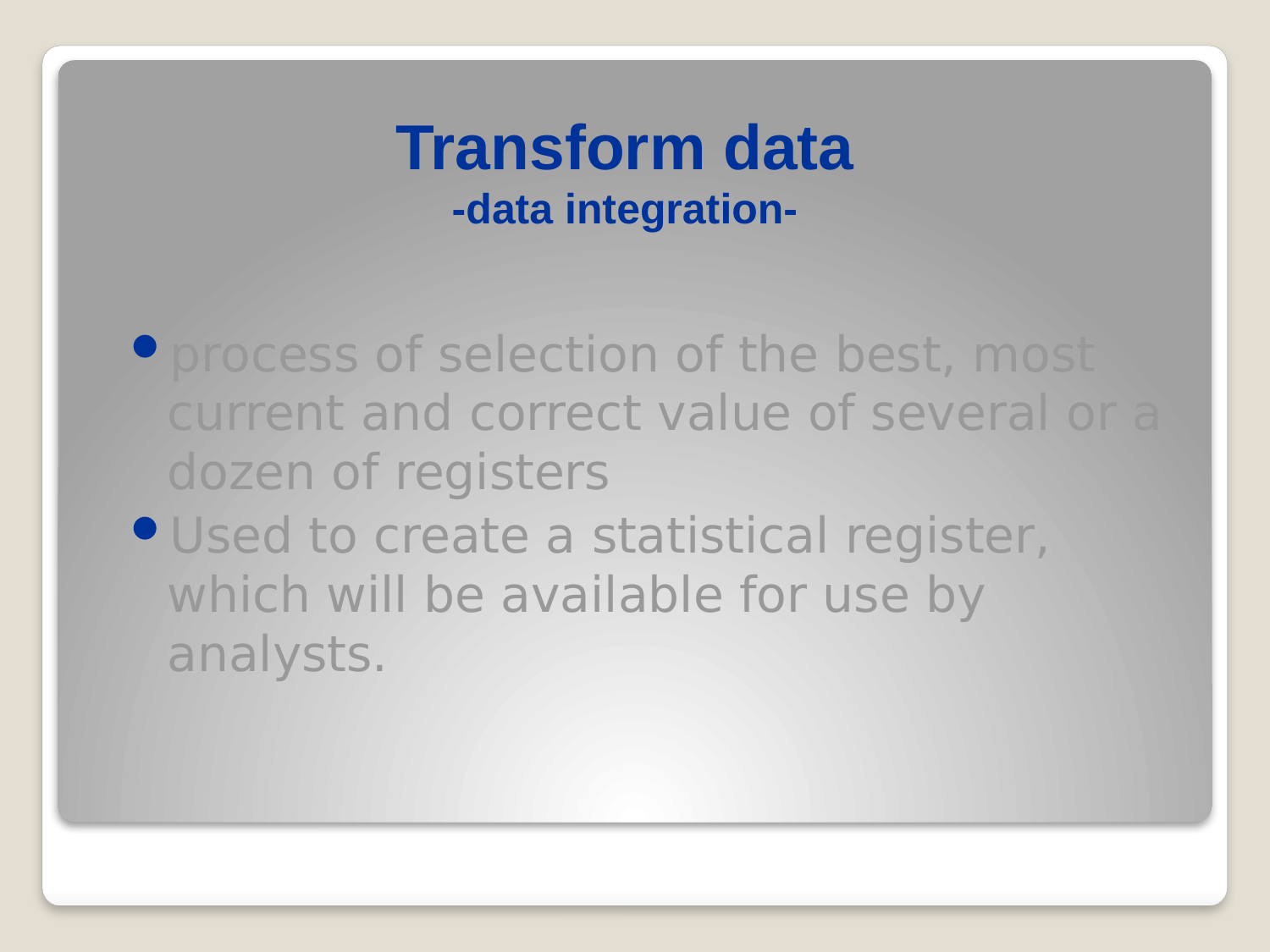

# Transform data -data integration-

process of selection of the best, most current and correct value of several or a dozen of registers
Used to create a statistical register, which will be available for use by analysts.